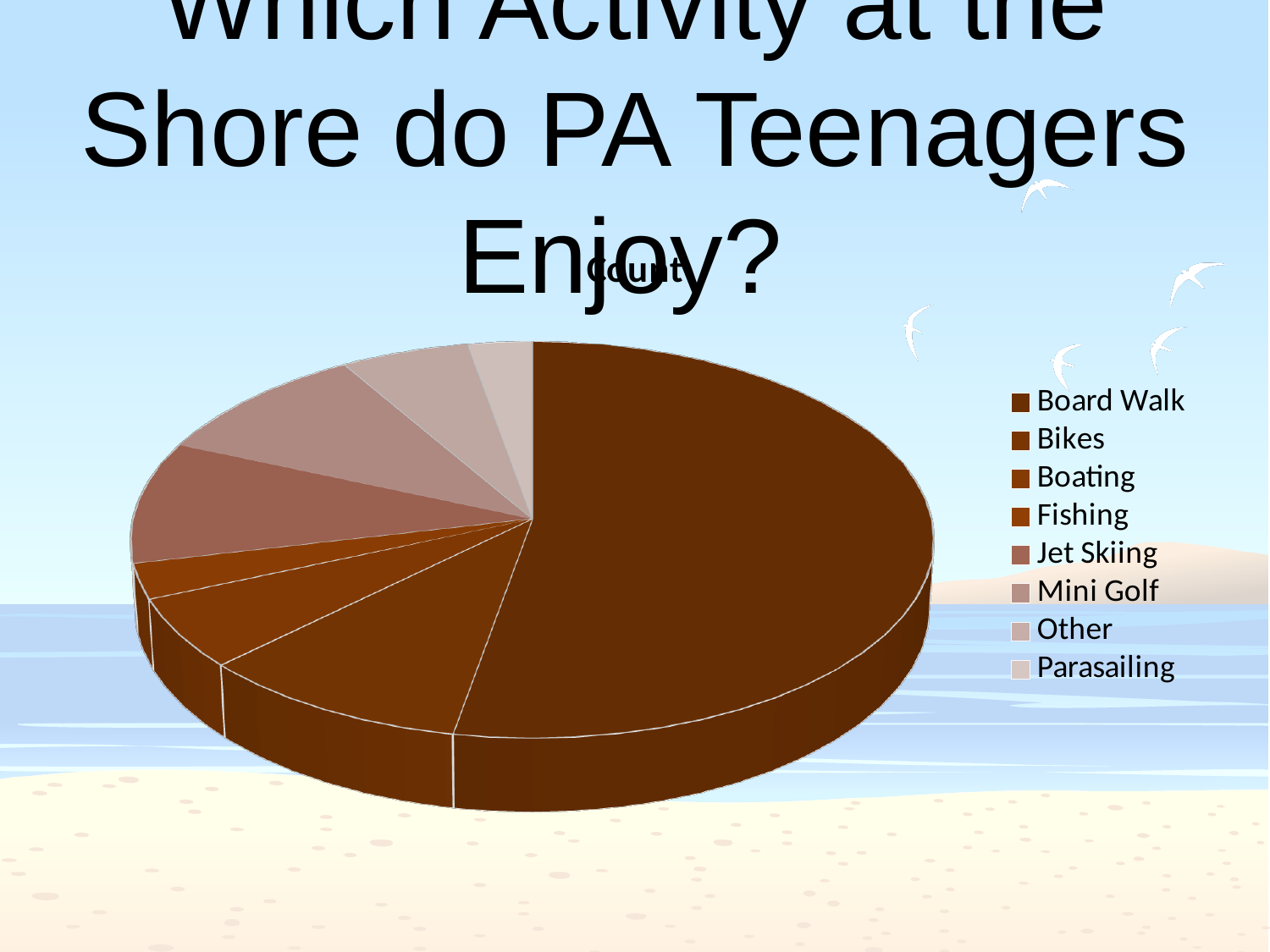

# Which Activity at the Shore do PA Teenagers Enjoy?

[unsupported chart]